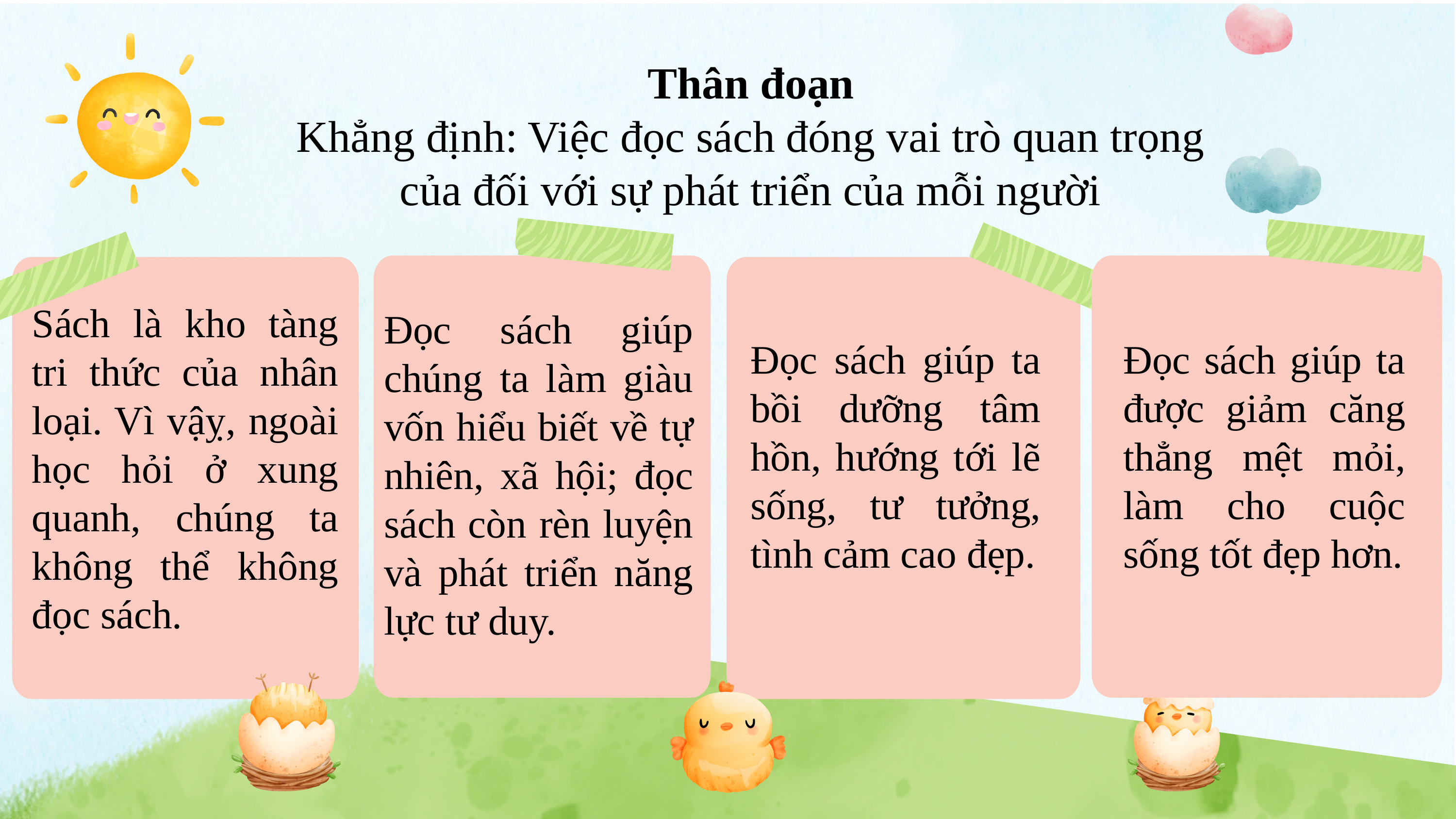

Thân đoạn
Khẳng định: Việc đọc sách đóng vai trò quan trọng của đối với sự phát triển của mỗi người

Sách là kho tàng tri thức của nhân loại. Vì vậỵ, ngoài học hỏi ở xung quanh, chúng ta không thể không đọc sách.
Đọc sách giúp chúng ta làm giàu vốn hiểu biết về tự nhiên, xã hội; đọc sách còn rèn luyện và phát triển năng lực tư duy.
Đọc sách giúp ta bồi dưỡng tâm hồn, hướng tới lẽ sống, tư tưởng, tình cảm cao đẹp.
Đọc sách giúp ta được giảm căng thẳng mệt mỏi, làm cho cuộc sống tốt đẹp hơn.